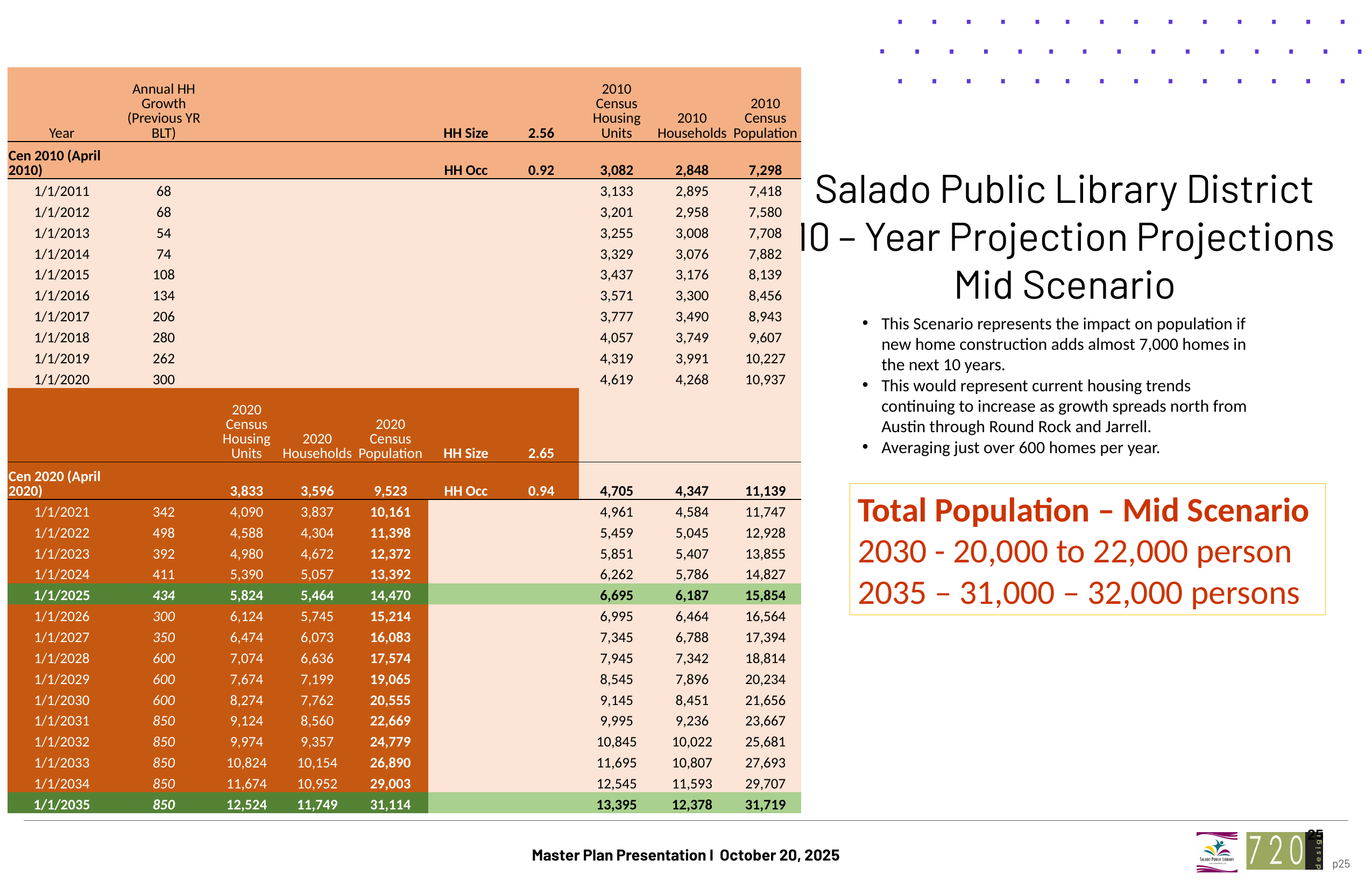

| Year | Annual HH Growth (Previous YR BLT) |  |  |  | HH Size | 2.56 | 2010 Census Housing Units | 2010 Households | 2010 Census Population |
| --- | --- | --- | --- | --- | --- | --- | --- | --- | --- |
| Cen 2010 (April 2010) |  |  |  |  | HH Occ | 0.92 | 3,082 | 2,848 | 7,298 |
| 1/1/2011 | 68 |  |  |  |  |  | 3,133 | 2,895 | 7,418 |
| 1/1/2012 | 68 |  |  |  |  |  | 3,201 | 2,958 | 7,580 |
| 1/1/2013 | 54 |  |  |  |  |  | 3,255 | 3,008 | 7,708 |
| 1/1/2014 | 74 |  |  |  |  |  | 3,329 | 3,076 | 7,882 |
| 1/1/2015 | 108 |  |  |  |  |  | 3,437 | 3,176 | 8,139 |
| 1/1/2016 | 134 |  |  |  |  |  | 3,571 | 3,300 | 8,456 |
| 1/1/2017 | 206 |  |  |  |  |  | 3,777 | 3,490 | 8,943 |
| 1/1/2018 | 280 |  |  |  |  |  | 4,057 | 3,749 | 9,607 |
| 1/1/2019 | 262 |  |  |  |  |  | 4,319 | 3,991 | 10,227 |
| 1/1/2020 | 300 |  |  |  |  |  | 4,619 | 4,268 | 10,937 |
|  |  | 2020 Census Housing Units | 2020 Households | 2020 Census Population | HH Size | 2.65 |  |  |  |
| Cen 2020 (April 2020) |  | 3,833 | 3,596 | 9,523 | HH Occ | 0.94 | 4,705 | 4,347 | 11,139 |
| 1/1/2021 | 342 | 4,090 | 3,837 | 10,161 |  |  | 4,961 | 4,584 | 11,747 |
| 1/1/2022 | 498 | 4,588 | 4,304 | 11,398 |  |  | 5,459 | 5,045 | 12,928 |
| 1/1/2023 | 392 | 4,980 | 4,672 | 12,372 |  |  | 5,851 | 5,407 | 13,855 |
| 1/1/2024 | 411 | 5,390 | 5,057 | 13,392 |  |  | 6,262 | 5,786 | 14,827 |
| 1/1/2025 | 434 | 5,824 | 5,464 | 14,470 |  |  | 6,695 | 6,187 | 15,854 |
| 1/1/2026 | 300 | 6,124 | 5,745 | 15,214 |  |  | 6,995 | 6,464 | 16,564 |
| 1/1/2027 | 350 | 6,474 | 6,073 | 16,083 |  |  | 7,345 | 6,788 | 17,394 |
| 1/1/2028 | 600 | 7,074 | 6,636 | 17,574 |  |  | 7,945 | 7,342 | 18,814 |
| 1/1/2029 | 600 | 7,674 | 7,199 | 19,065 |  |  | 8,545 | 7,896 | 20,234 |
| 1/1/2030 | 600 | 8,274 | 7,762 | 20,555 |  |  | 9,145 | 8,451 | 21,656 |
| 1/1/2031 | 850 | 9,124 | 8,560 | 22,669 |  |  | 9,995 | 9,236 | 23,667 |
| 1/1/2032 | 850 | 9,974 | 9,357 | 24,779 |  |  | 10,845 | 10,022 | 25,681 |
| 1/1/2033 | 850 | 10,824 | 10,154 | 26,890 |  |  | 11,695 | 10,807 | 27,693 |
| 1/1/2034 | 850 | 11,674 | 10,952 | 29,003 |  |  | 12,545 | 11,593 | 29,707 |
| 1/1/2035 | 850 | 12,524 | 11,749 | 31,114 |  |  | 13,395 | 12,378 | 31,719 |
# Salado Public Library District 10 – Year Projection Projections Mid Scenario
This Scenario represents the impact on population if new home construction adds almost 7,000 homes in the next 10 years.
This would represent current housing trends continuing to increase as growth spreads north from Austin through Round Rock and Jarrell.
Averaging just over 600 homes per year.
Total Population – Mid Scenario
2030 - 20,000 to 22,000 person
2035 – 31,000 – 32,000 persons
25